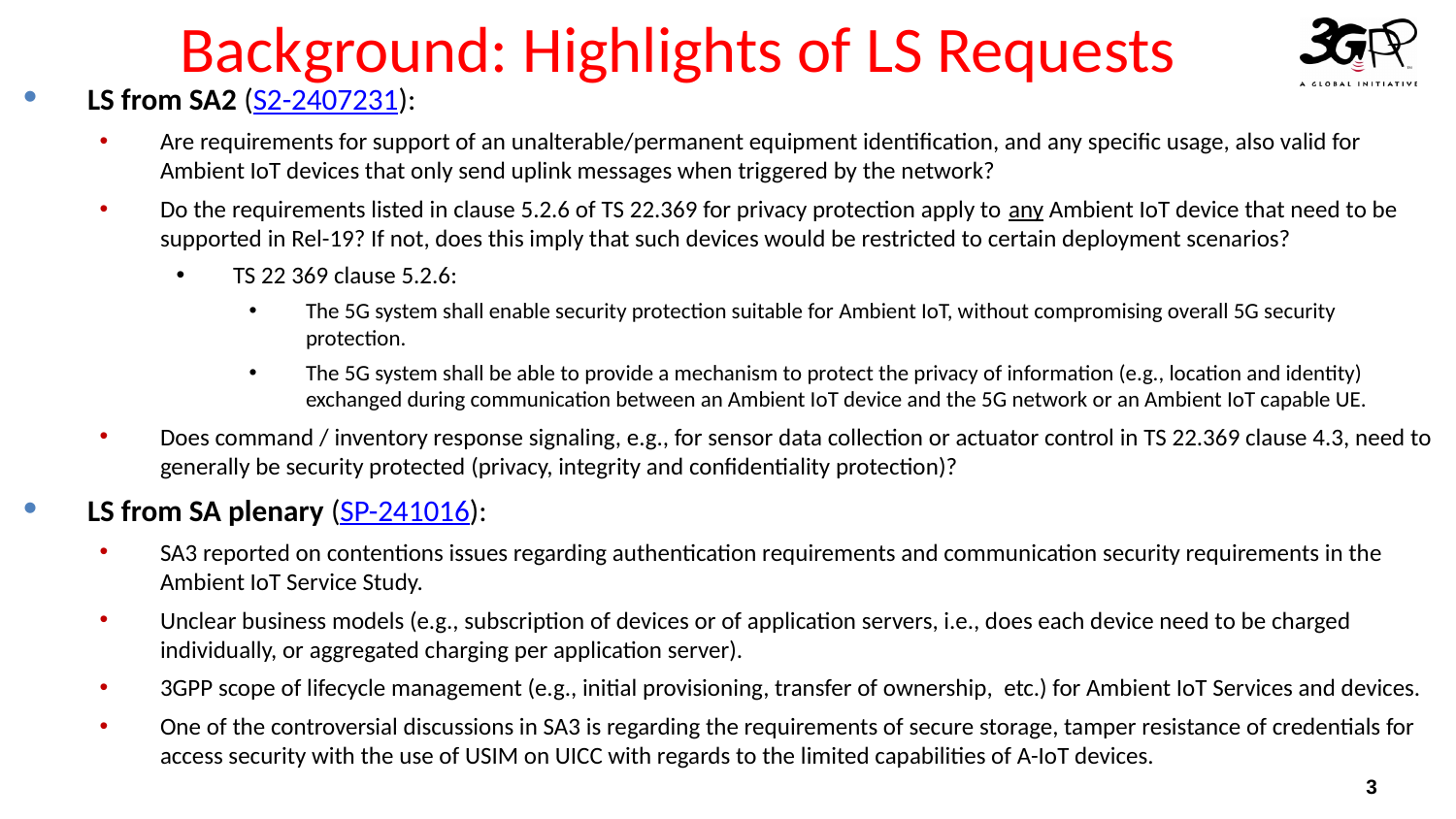

# Background: Highlights of LS Requests
LS from SA2 (S2-2407231):
Are requirements for support of an unalterable/permanent equipment identification, and any specific usage, also valid for Ambient IoT devices that only send uplink messages when triggered by the network?
Do the requirements listed in clause 5.2.6 of TS 22.369 for privacy protection apply to any Ambient IoT device that need to be supported in Rel-19? If not, does this imply that such devices would be restricted to certain deployment scenarios?
TS 22 369 clause 5.2.6:
The 5G system shall enable security protection suitable for Ambient IoT, without compromising overall 5G security protection.
The 5G system shall be able to provide a mechanism to protect the privacy of information (e.g., location and identity) exchanged during communication between an Ambient IoT device and the 5G network or an Ambient IoT capable UE.
Does command / inventory response signaling, e.g., for sensor data collection or actuator control in TS 22.369 clause 4.3, need to generally be security protected (privacy, integrity and confidentiality protection)?
LS from SA plenary (SP-241016):
SA3 reported on contentions issues regarding authentication requirements and communication security requirements in the Ambient IoT Service Study.
Unclear business models (e.g., subscription of devices or of application servers, i.e., does each device need to be charged individually, or aggregated charging per application server).
3GPP scope of lifecycle management (e.g., initial provisioning, transfer of ownership,  etc.) for Ambient IoT Services and devices.
One of the controversial discussions in SA3 is regarding the requirements of secure storage, tamper resistance of credentials for access security with the use of USIM on UICC with regards to the limited capabilities of A-IoT devices.